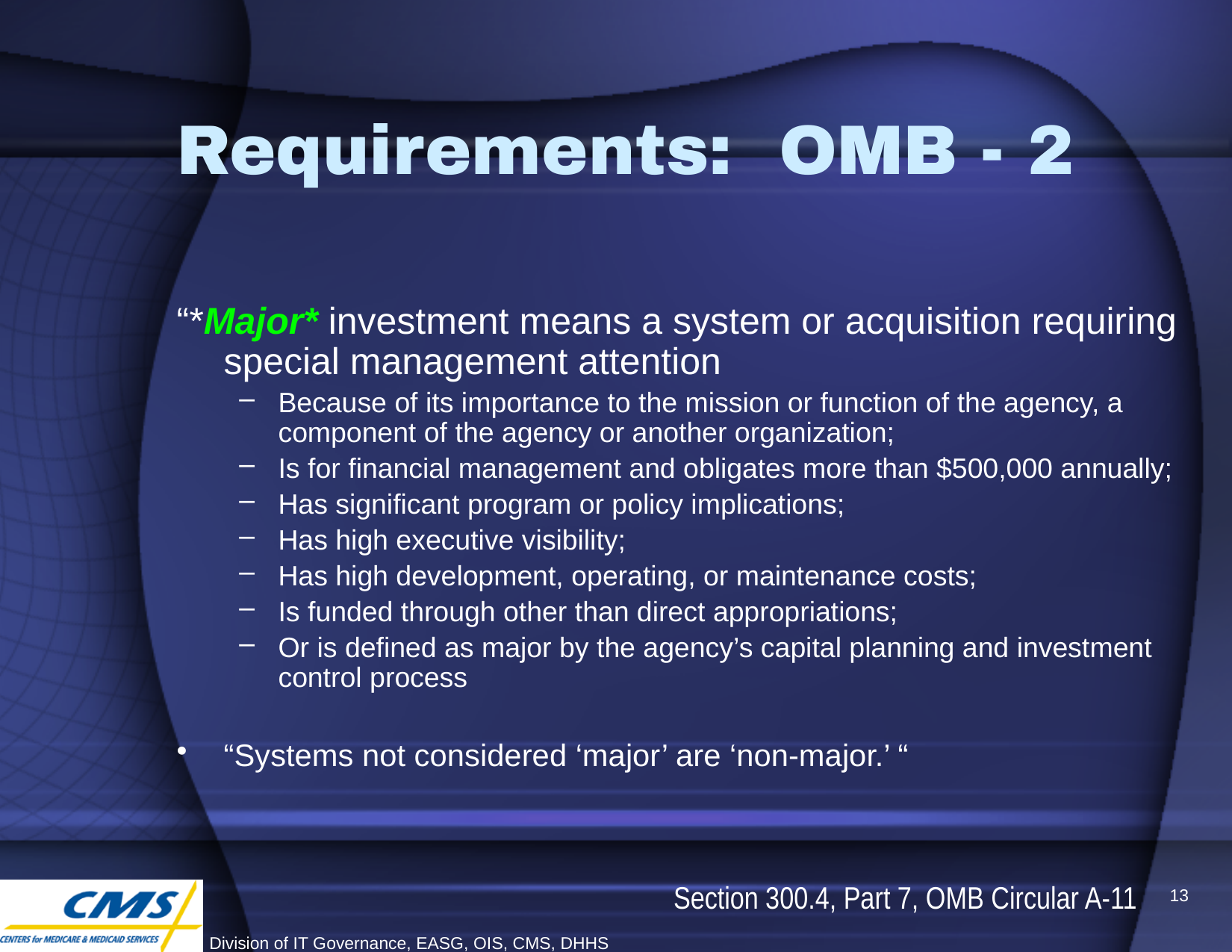

# Requirements:  OMB - 2

“*Major* investment means a system or acquisition requiring special management attention
Because of its importance to the mission or function of the agency, a component of the agency or another organization;
Is for financial management and obligates more than $500,000 annually;
Has significant program or policy implications;
Has high executive visibility;
Has high development, operating, or maintenance costs;
Is funded through other than direct appropriations;
Or is defined as major by the agency’s capital planning and investment control process

“Systems not considered ‘major’ are ‘non-major.’ “
Section 300.4, Part 7, OMB Circular A-11
13